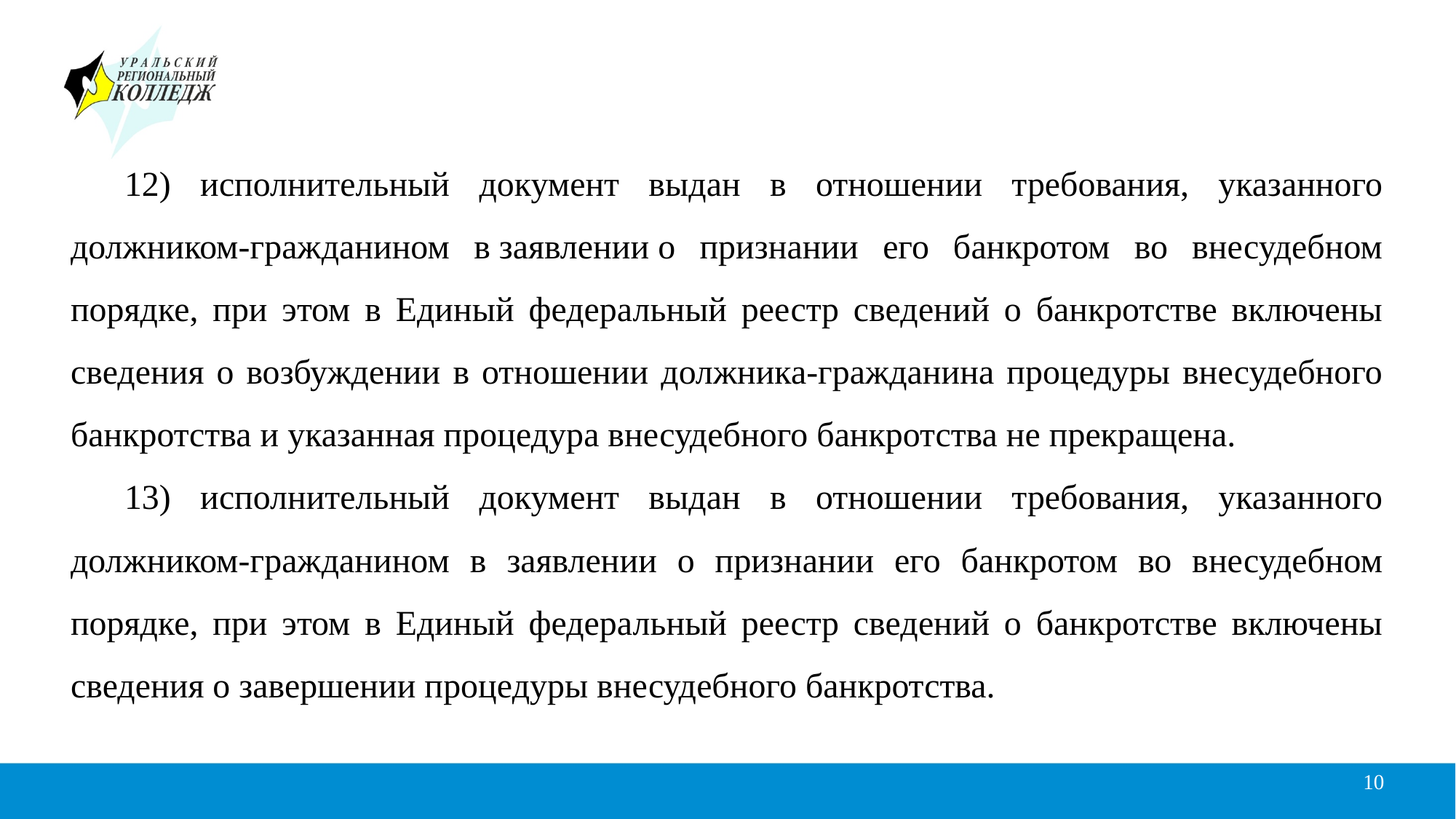

12) исполнительный документ выдан в отношении требования, указанного должником-гражданином в заявлении о признании его банкротом во внесудебном порядке, при этом в Единый федеральный реестр сведений о банкротстве включены сведения о возбуждении в отношении должника-гражданина процедуры внесудебного банкротства и указанная процедура внесудебного банкротства не прекращена.
13) исполнительный документ выдан в отношении требования, указанного должником-гражданином в заявлении о признании его банкротом во внесудебном порядке, при этом в Единый федеральный реестр сведений о банкротстве включены сведения о завершении процедуры внесудебного банкротства.
10